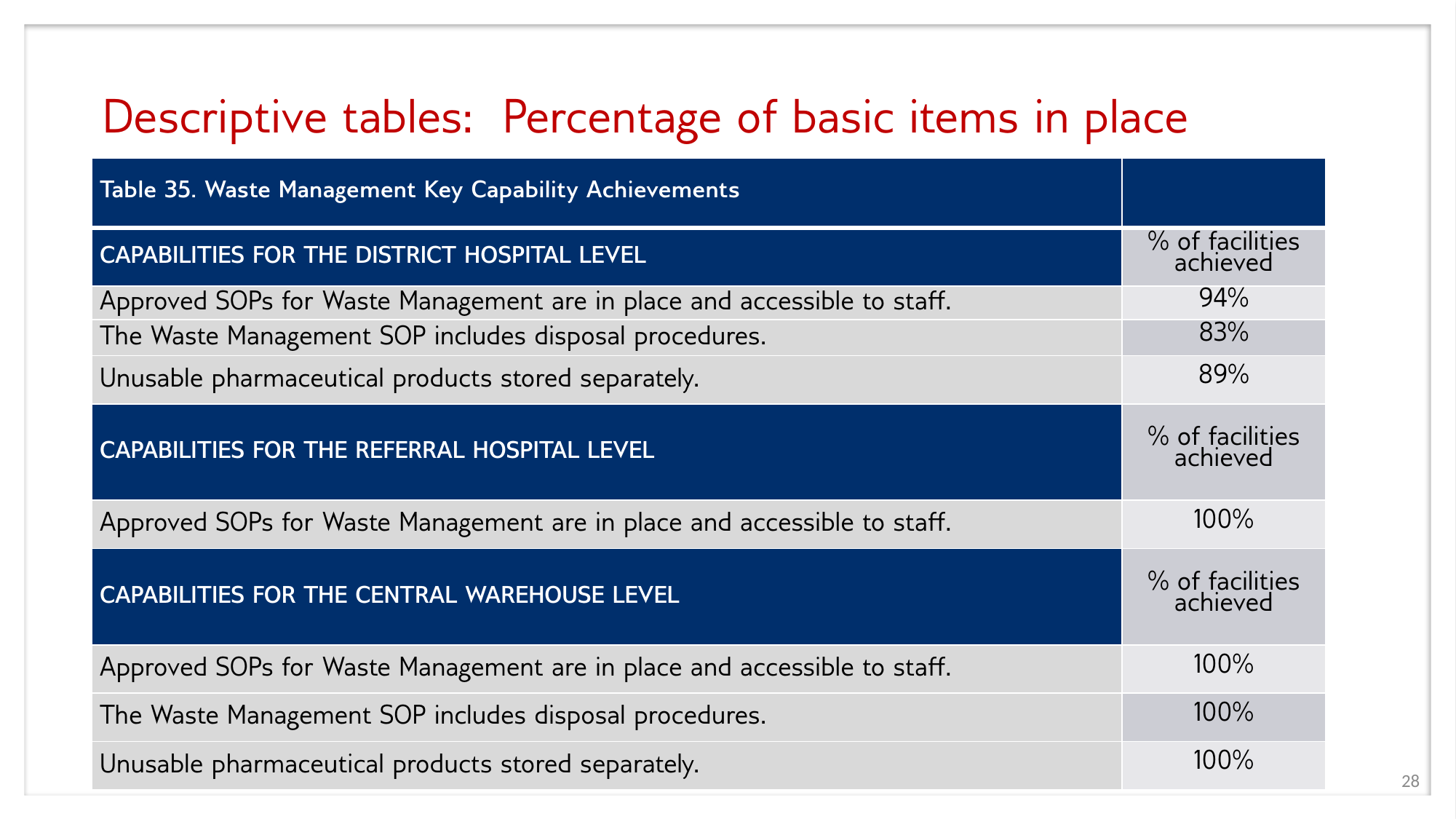

# Descriptive tables:  Percentage of basic items in place
| Table 35. Waste Management Key Capability Achievements |  |
| --- | --- |
| CAPABILITIES FOR THE DISTRICT HOSPITAL LEVEL | % of facilities achieved |
| Approved SOPs for Waste Management are in place and accessible to staff. | 94% |
| The Waste Management SOP includes disposal procedures. | 83% |
| Unusable pharmaceutical products stored separately. | 89% |
| CAPABILITIES FOR THE REFERRAL HOSPITAL LEVEL | % of facilities achieved |
| Approved SOPs for Waste Management are in place and accessible to staff. | 100% |
| CAPABILITIES FOR THE CENTRAL WAREHOUSE LEVEL | % of facilities achieved |
| Approved SOPs for Waste Management are in place and accessible to staff. | 100% |
| The Waste Management SOP includes disposal procedures. | 100% |
| Unusable pharmaceutical products stored separately. | 100% |

28